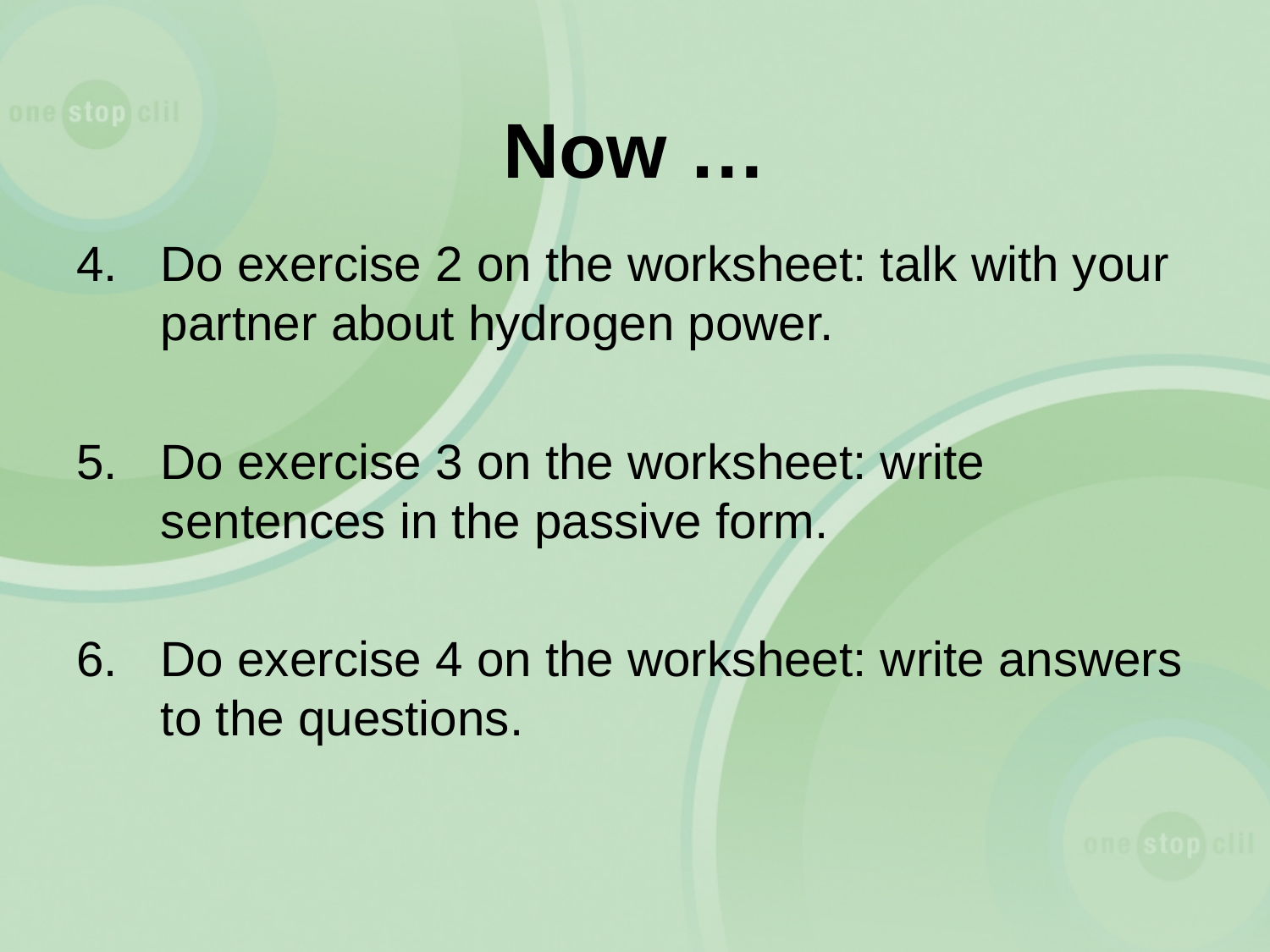

# Now …
Do exercise 2 on the worksheet: talk with your partner about hydrogen power.

Do exercise 3 on the worksheet: write sentences in the passive form.

Do exercise 4 on the worksheet: write answers to the questions.